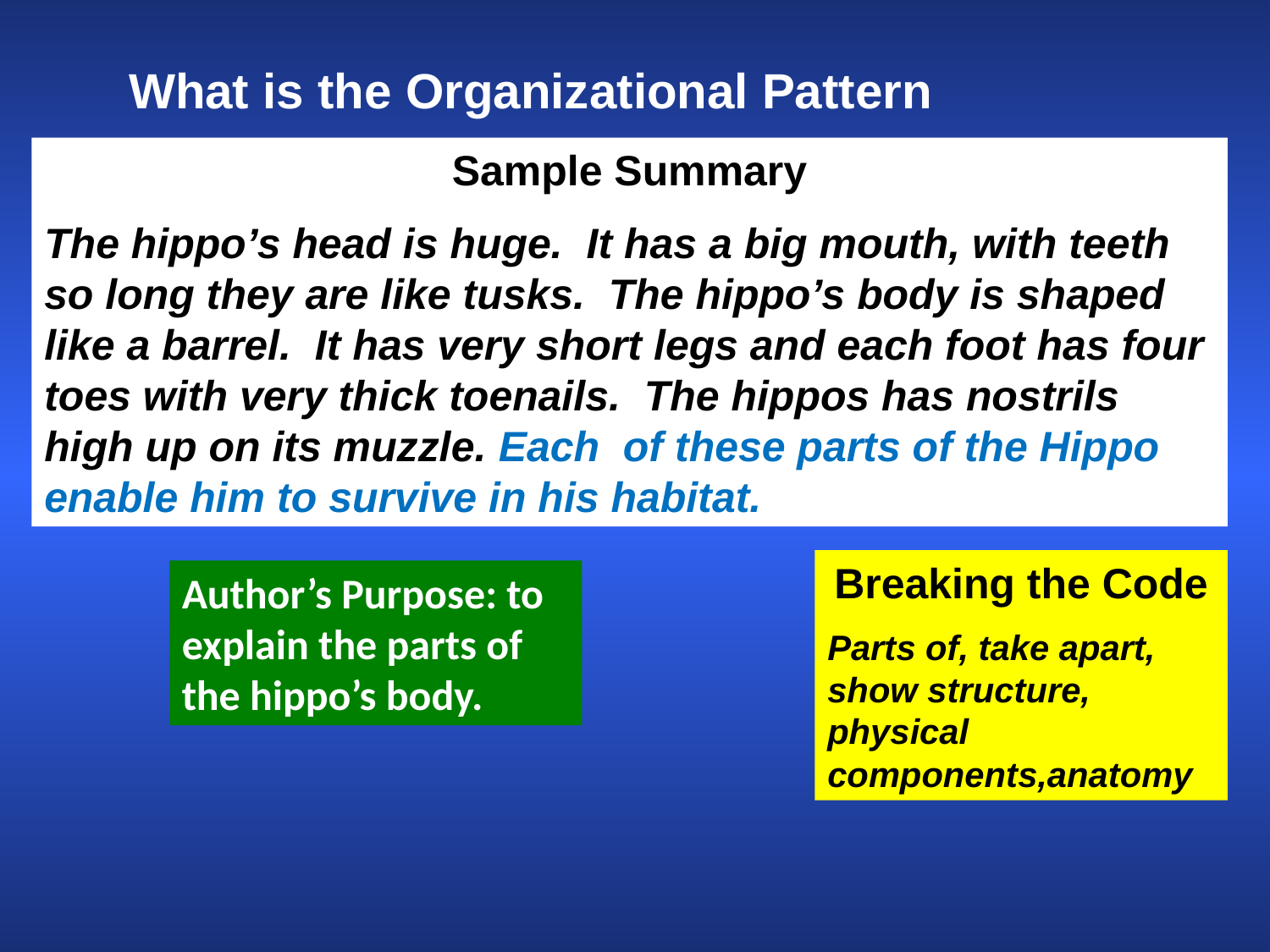

What is the Organizational Pattern
Sample Summary
The hippo’s head is huge.  It has a big mouth, with teeth so long they are like tusks.  The hippo’s body is shaped like a barrel.  It has very short legs and each foot has four toes with very thick toenails.  The hippos has nostrils high up on its muzzle. Each  of these parts of the Hippo enable him to survive in his habitat.
Breaking the Code
Parts of, take apart, show structure, physical components,anatomy
Author’s Purpose: to explain the parts of the hippo’s body.